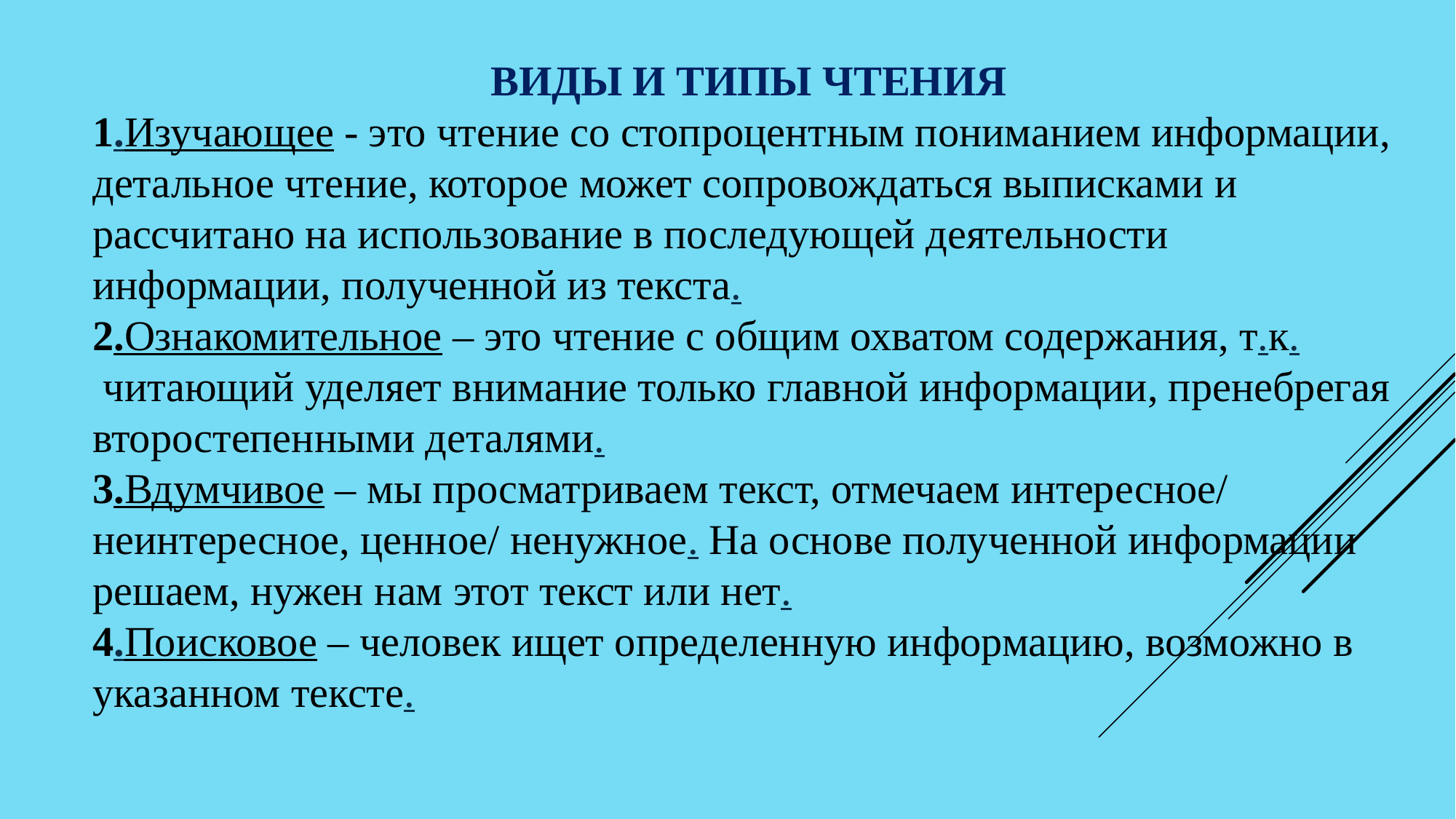

ВИДЫ И ТИПЫ ЧТЕНИЯ
1.Изучающее - это чтение со стопроцентным пониманием информации, детальное чтение, которое может сопровождаться выписками и рассчитано на использование в последующей деятельности информации, полученной из текста.
2.Ознакомительное – это чтение с общим охватом содержания, т.к. читающий уделяет внимание только главной информации, пренебрегая второстепенными деталями.
3.Вдумчивое – мы просматриваем текст, отмечаем интересное/ неинтересное, ценное/ ненужное. На основе полученной информации решаем, нужен нам этот текст или нет.
4.Поисковое – человек ищет определенную информацию, возможно в указанном тексте.